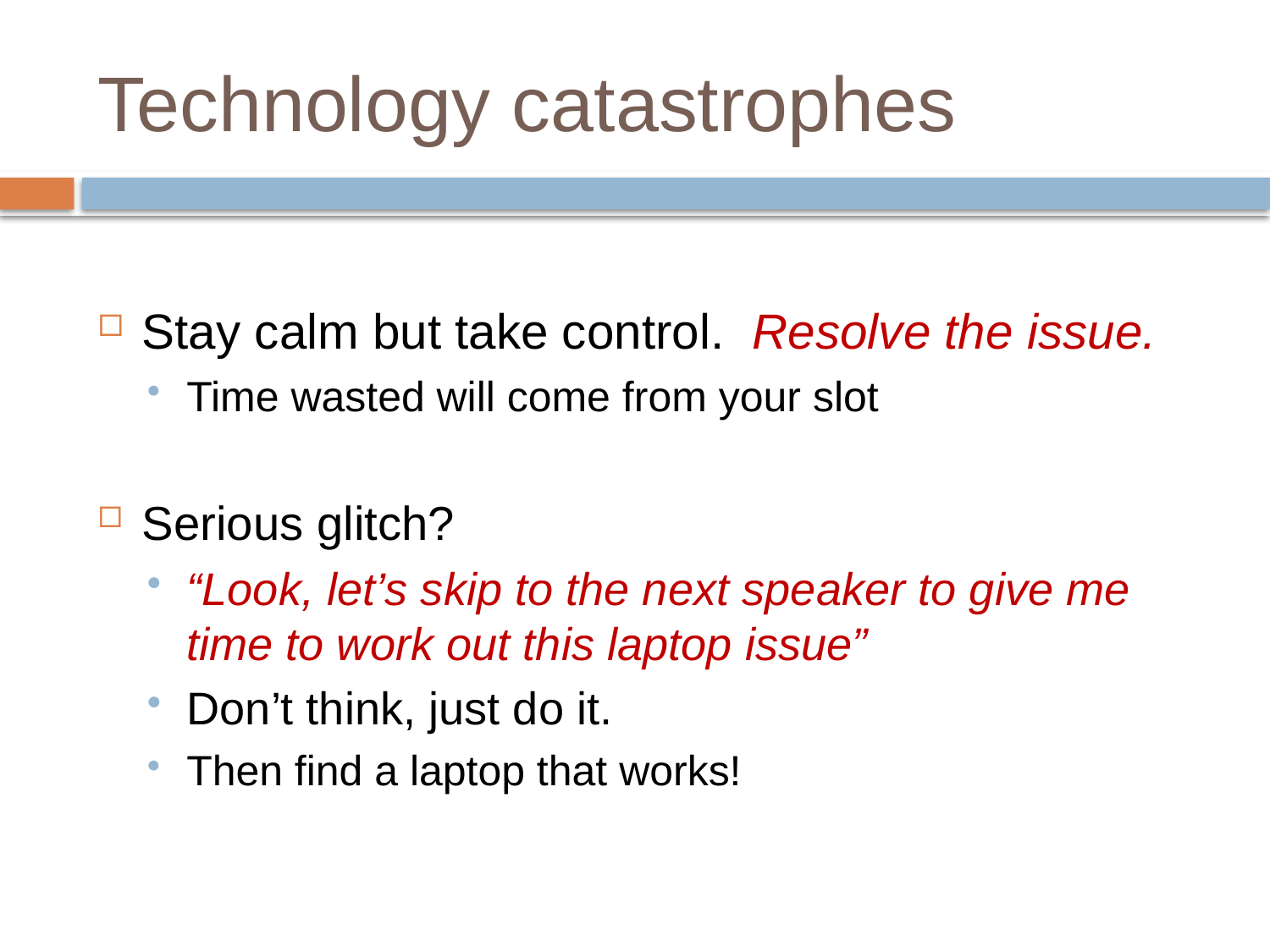

# Technology catastrophes

Stay calm but take control.  Resolve the issue.
Time wasted will come from your slot

Serious glitch?
“Look, let’s skip to the next speaker to give me time to work out this laptop issue”
Don’t think, just do it.
Then find a laptop that works!